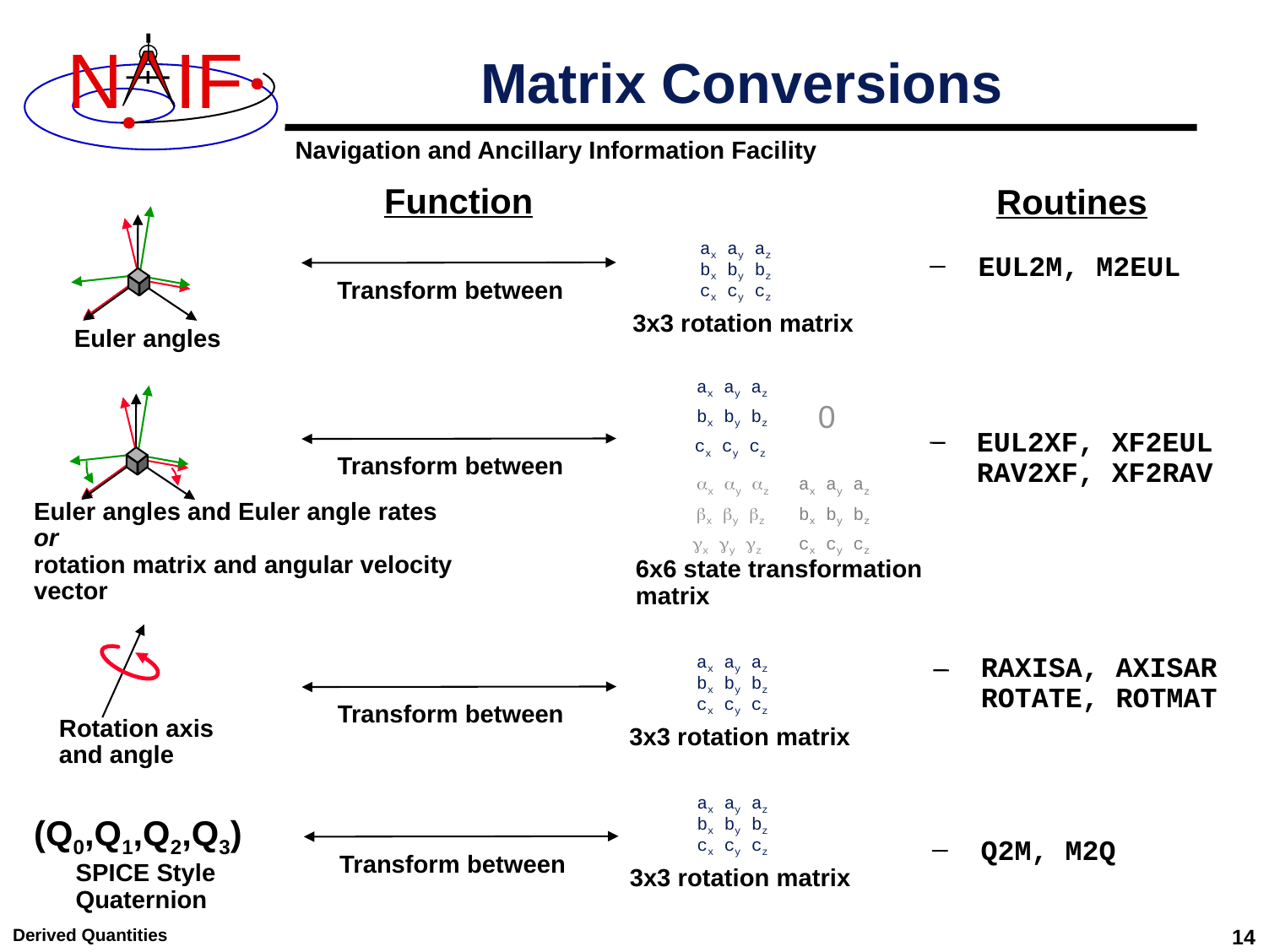

# Matrix Conversions
Function
Routines

ax ay az
bx by bz
cx cy cz
3x3 rotation matrix
EUL2M, M2EUL

Transform between
Euler angles
ax ay az
bx by bz
cx cy cz
0
αx αy αz
βx βy βz
γx γy γz
ax ay az
bx by bz
cx cy cz

EUL2XF, XF2EUL
RAV2XF, XF2RAV

Transform between

Euler angles and Euler angle rates or
rotation matrix and angular velocity vector
6x6 state transformation
matrix

ax ay az
bx by bz
cx cy cz
3x3 rotation matrix
RAXISA, AXISAR
ROTATE, ROTMAT

Transform between
Rotation axis
and angle
ax ay az
bx by bz
cx cy cz
3x3 rotation matrix
(Q0,Q1,Q2,Q3)
Q2M, M2Q

Transform between
SPICE Style
Quaternion
Derived Quantities
14